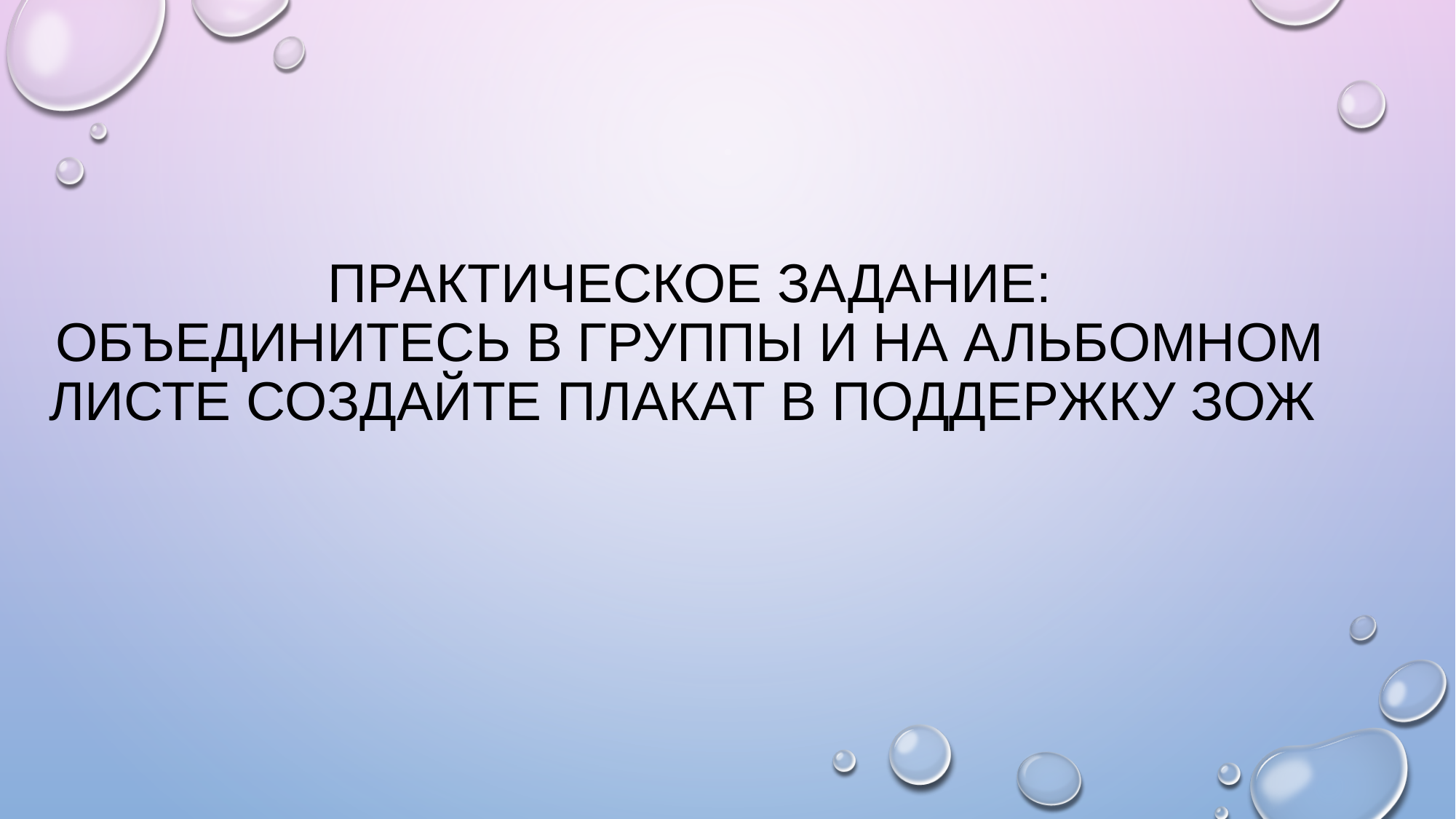

# Практическое задание: Объединитесь в группы и на альбомном листе создайте плакат в поддержку ЗОЖ